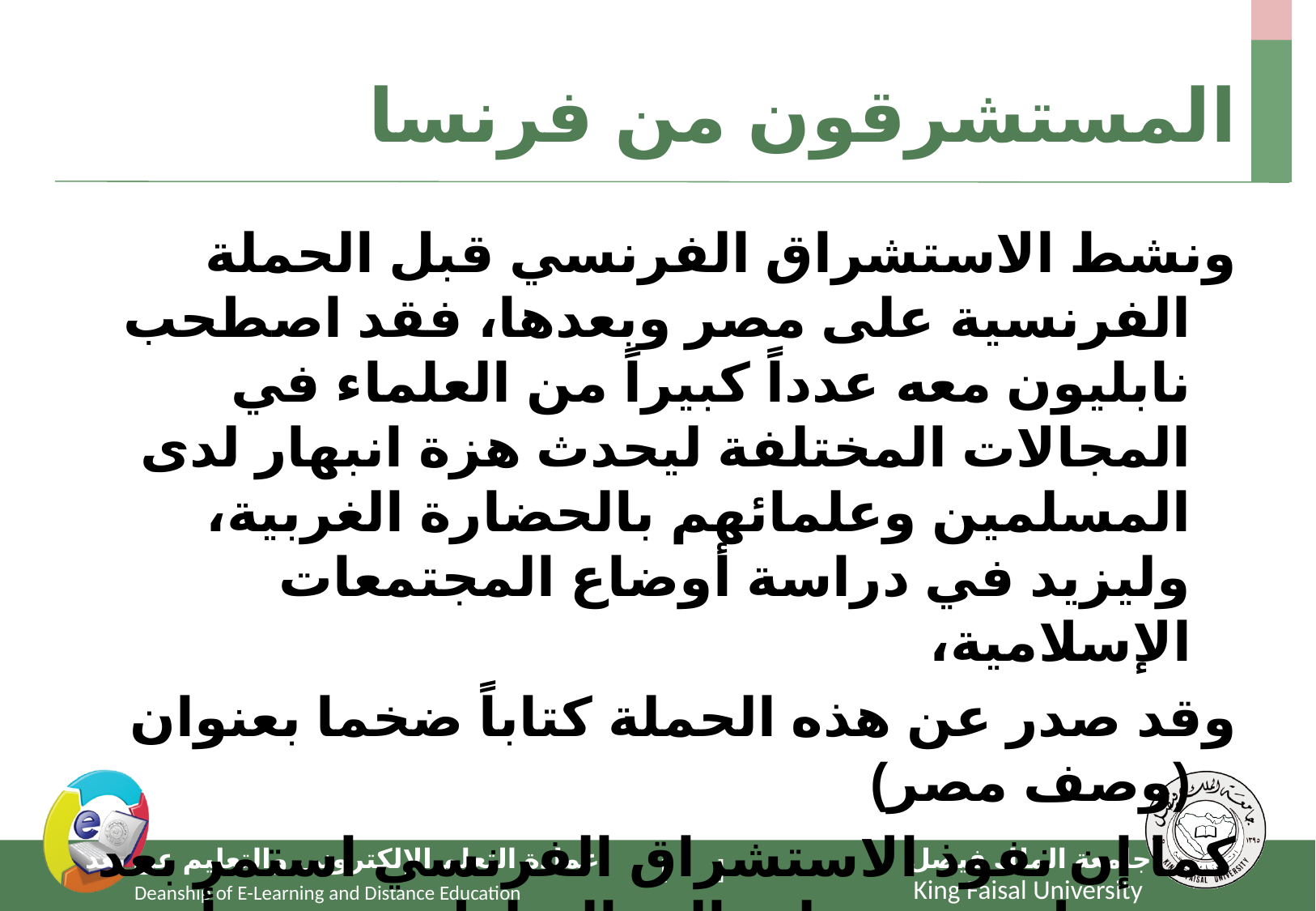

# المستشرقون من فرنسا
ونشط الاستشراق الفرنسي قبل الحملة الفرنسية على مصر وبعدها، فقد اصطحب نابليون معه عدداً كبيراً من العلماء في المجالات المختلفة ليحدث هزة انبهار لدى المسلمين وعلمائهم بالحضارة الغربية، وليزيد في دراسة أوضاع المجتمعات الإسلامية،
وقد صدر عن هذه الحملة كتاباً ضخما بعنوان (وصف مصر)
كما إن نفوذ الاستشراق الفرنسي استمر بعد وصول محمد علي إلى السلطة حيث بدأت البعثات العلمية في عهده وكانت تحت إشراف المستشرق الفرنسي جومار، وقد أرسلت تركيا وإيران والمغرب الأقصى بعثات مماثلة،